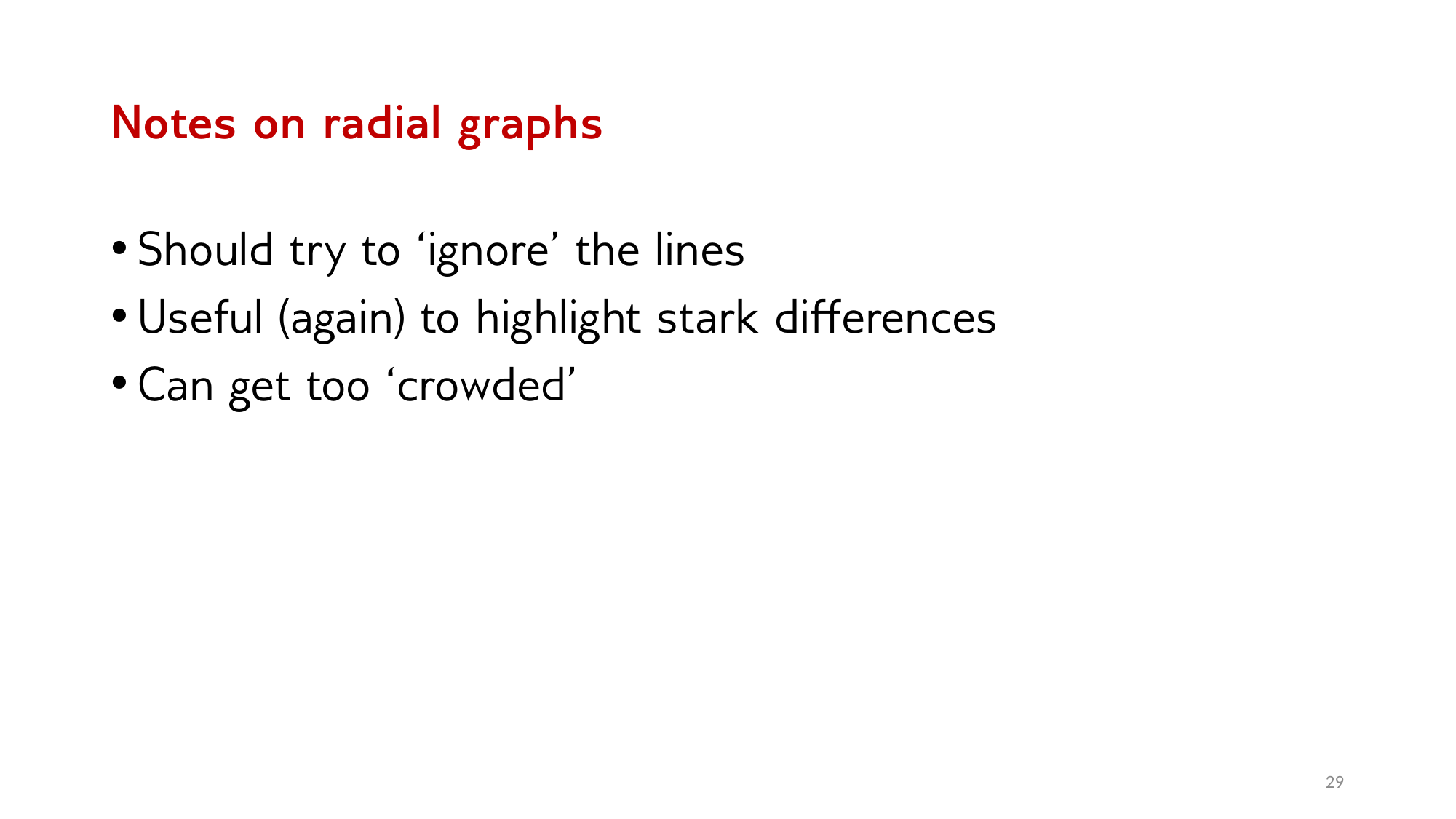

# Notes on radial graphs
Should try to ‘ignore’ the lines
Useful (again) to highlight stark differences
Can get too ‘crowded’
29